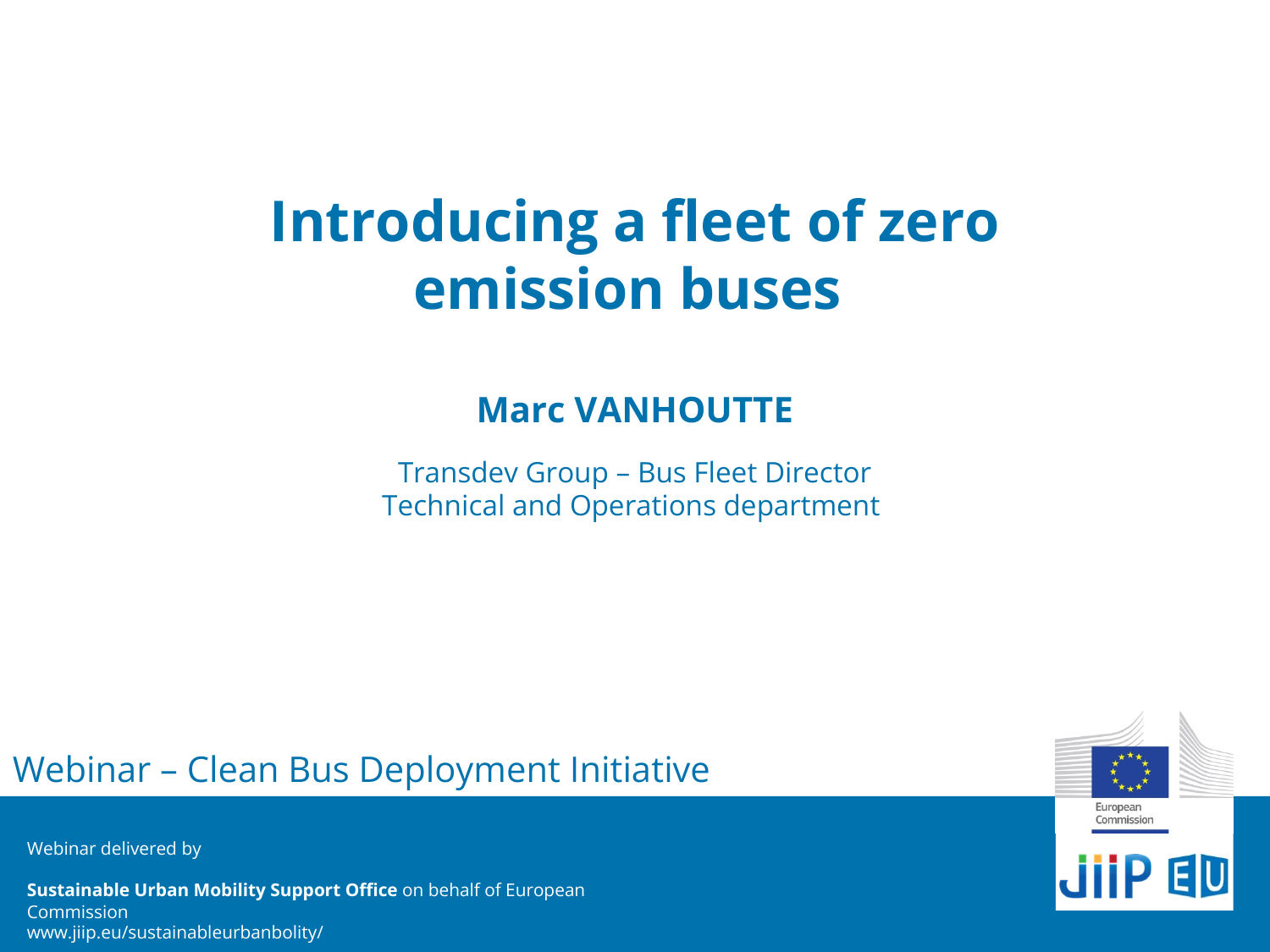

Introducing a fleet of zero emission buses
Marc VANHOUTTE
Transdev Group – Bus Fleet Director
Technical and Operations department